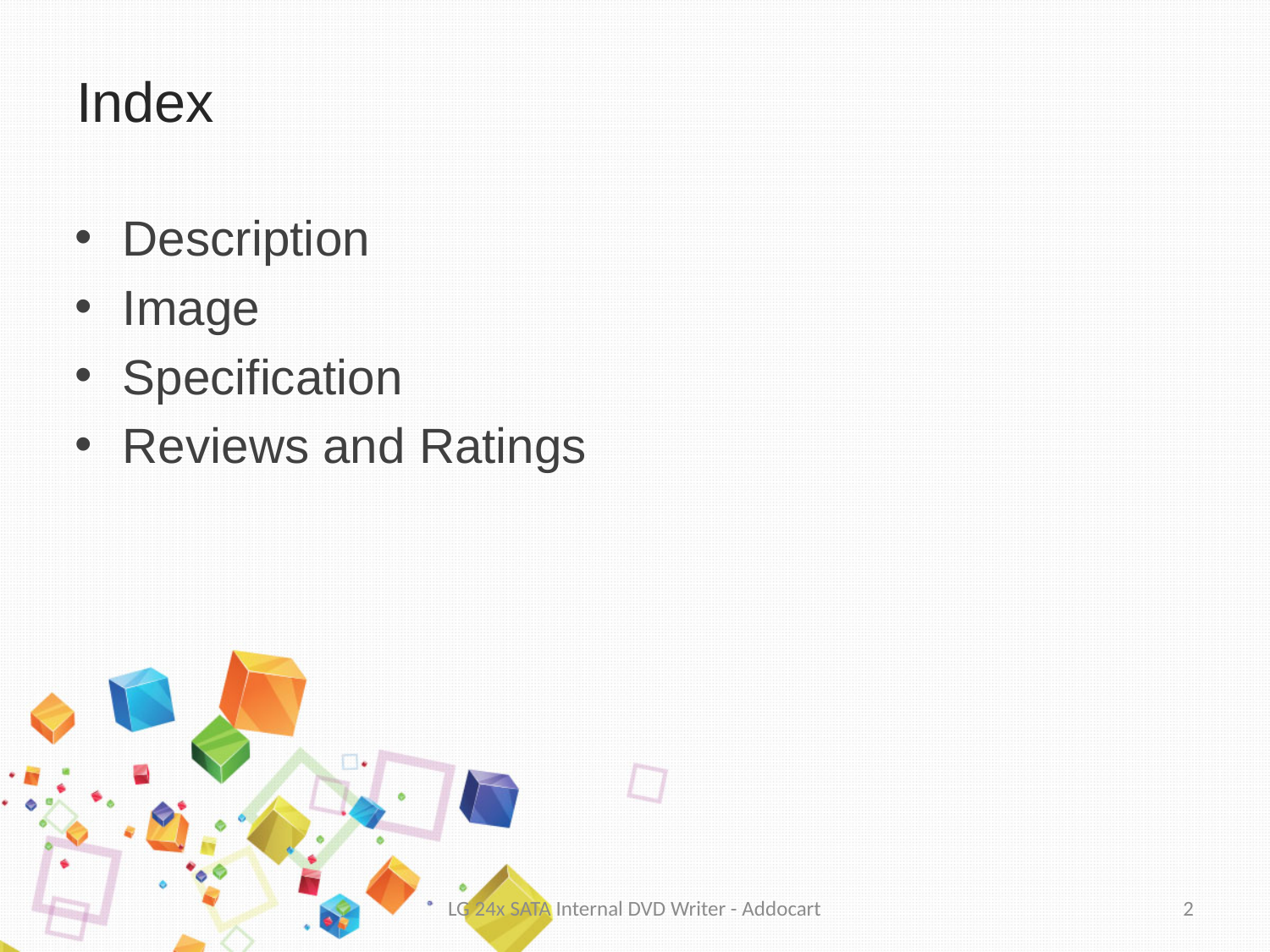

# Index
Description
Image
Specification
Reviews and Ratings

LG 24x SATA Internal DVD Writer - Addocart
2